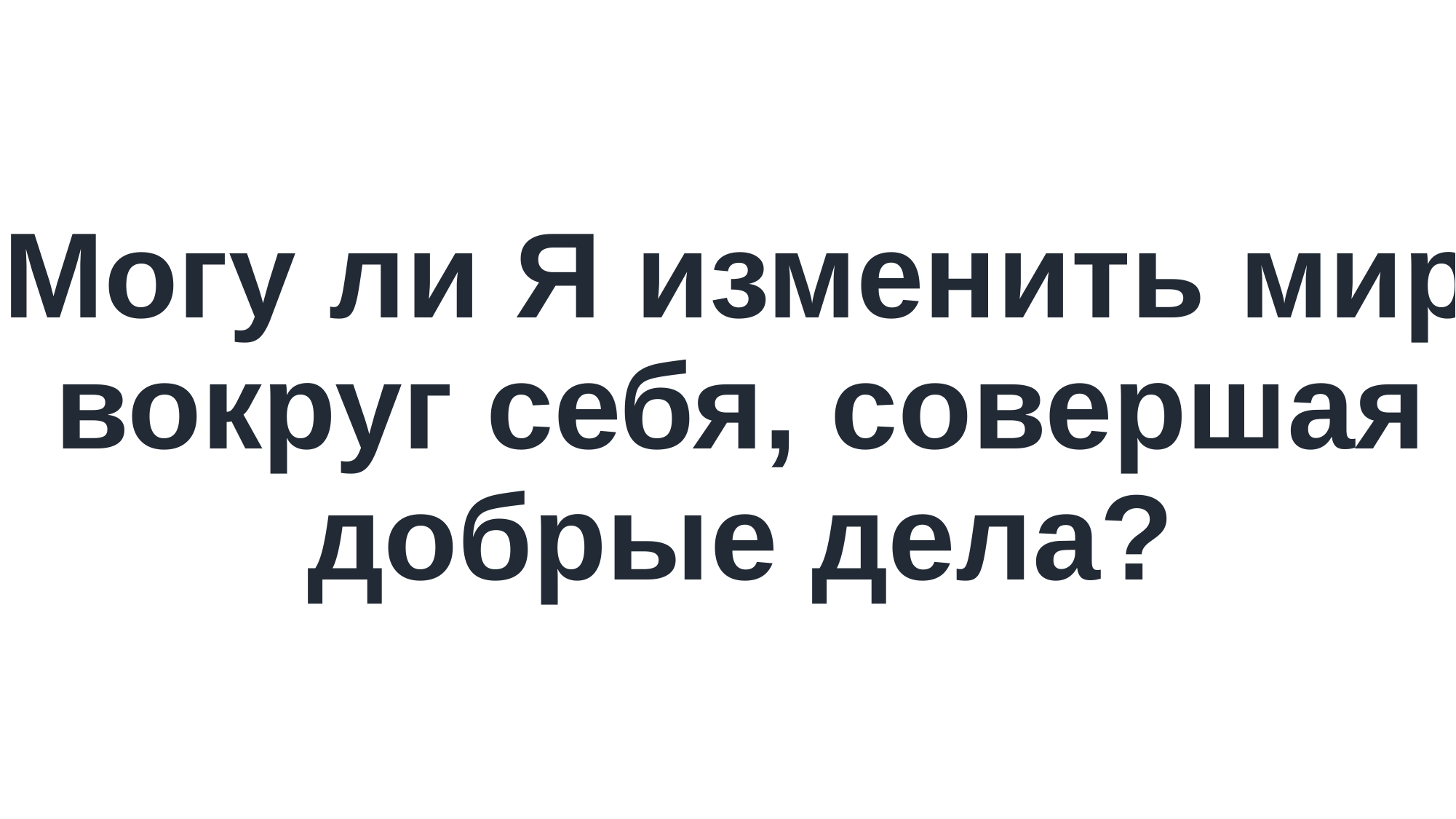

# Могу ли Я изменить мир вокруг себя, совершая добрые дела?